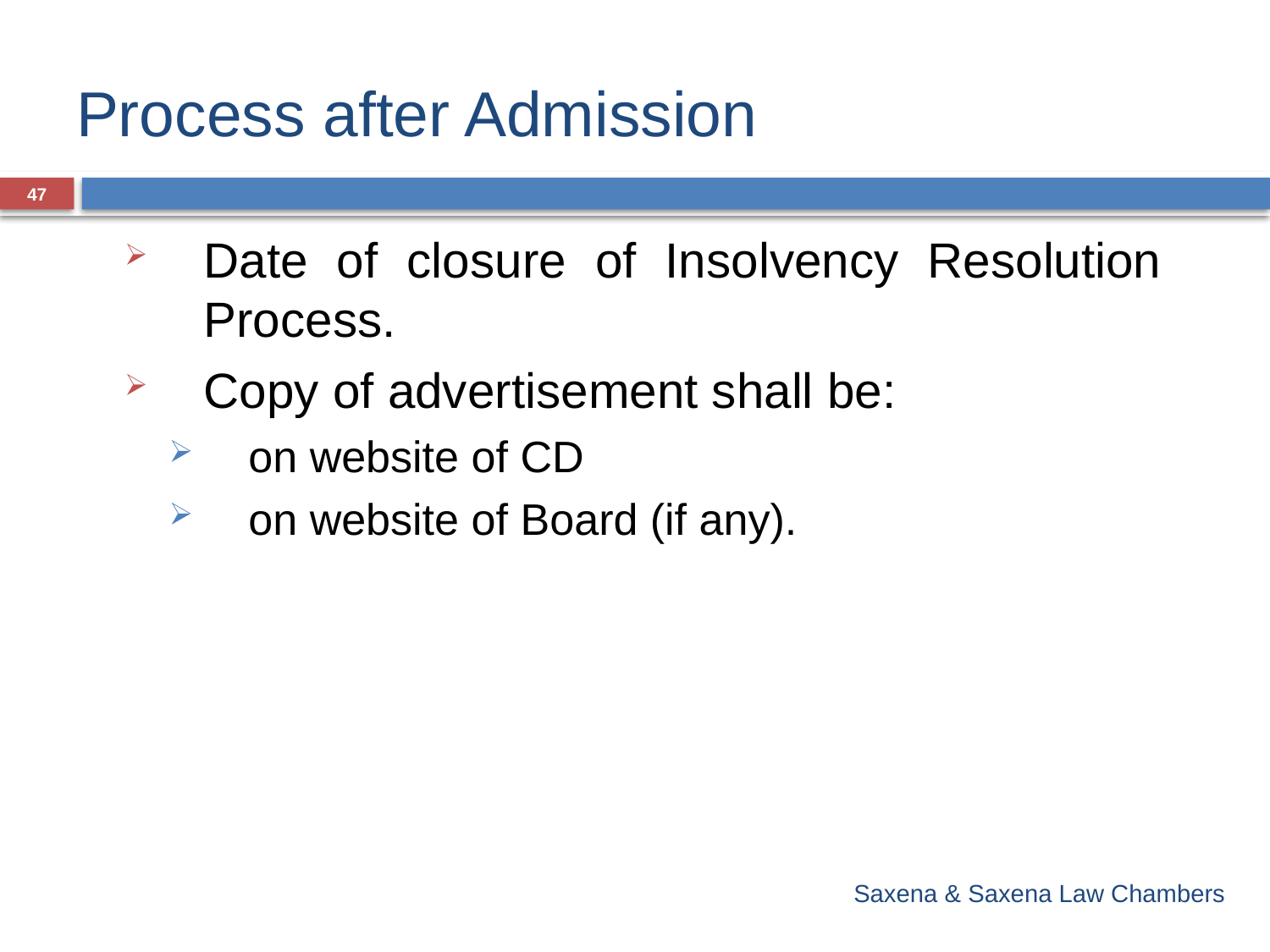

# Process after Admission
47
Date of closure of Insolvency Resolution Process.
Copy of advertisement shall be:
on website of CD
on website of Board (if any).

Saxena & Saxena Law Chambers